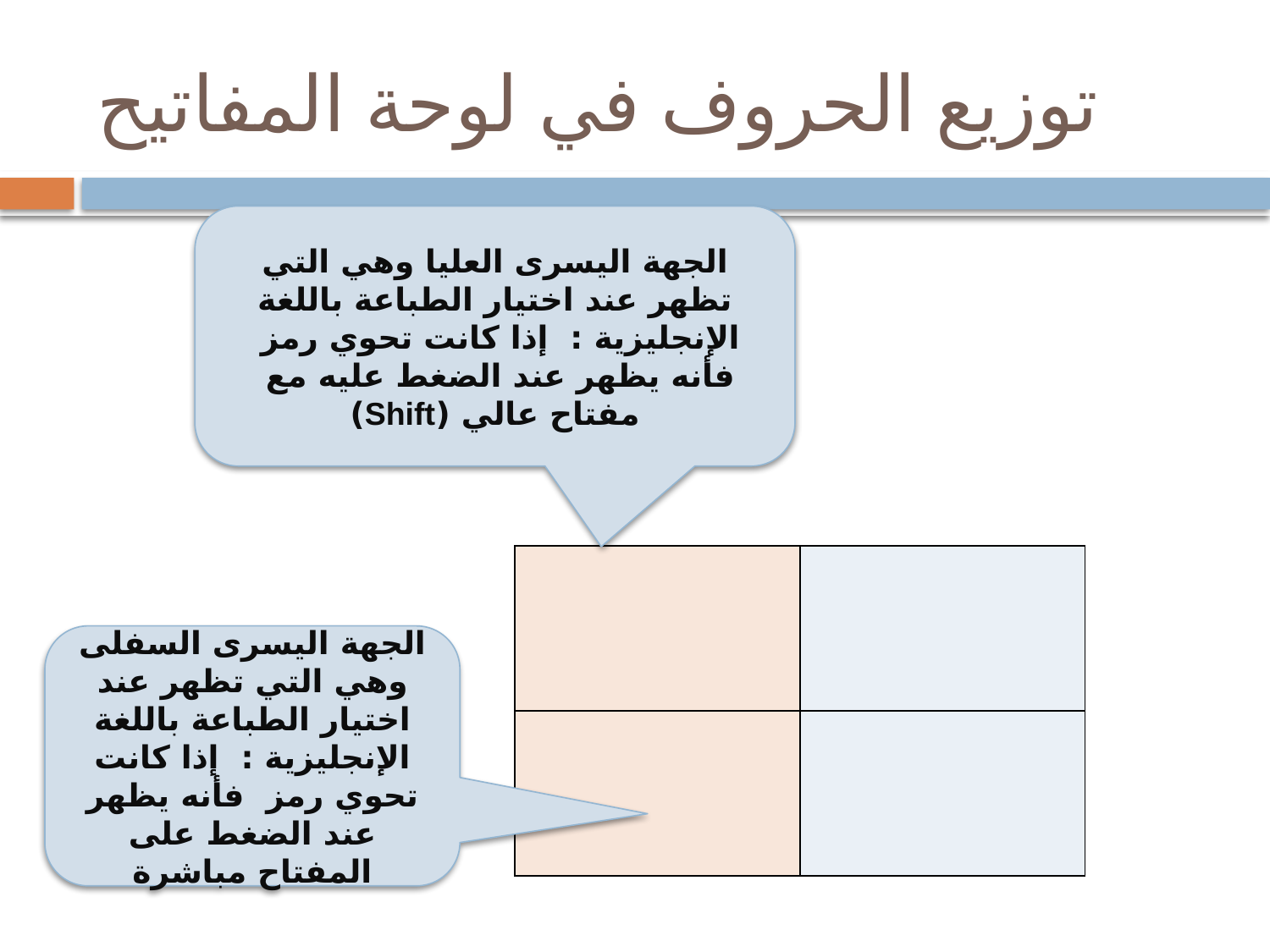

# توزيع الحروف في لوحة المفاتيح
الجهة اليسرى العليا وهي التي تظهر عند اختيار الطباعة باللغة الإنجليزية :  إذا كانت تحوي رمز  فأنه يظهر عند الضغط عليه مع  مفتاح عالي (Shift)
|  |  |
| --- | --- |
|  |  |
الجهة اليسرى السفلى وهي التي تظهر عند اختيار الطباعة باللغة الإنجليزية :  إذا كانت تحوي رمز  فأنه يظهر عند الضغط على المفتاح مباشرة